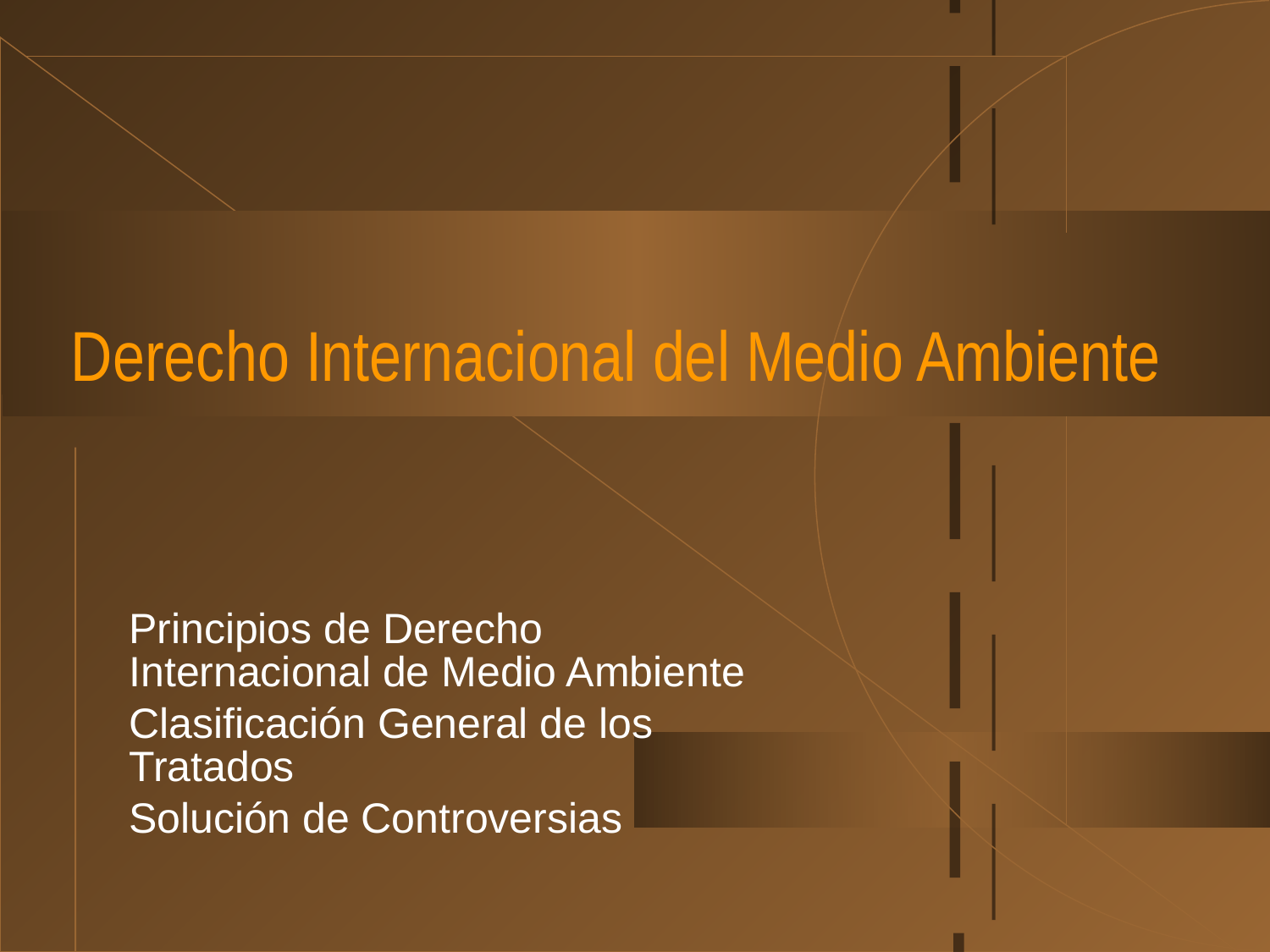

# Derecho Internacional del Medio Ambiente
Principios de Derecho Internacional de Medio Ambiente
Clasificación General de los Tratados
Solución de Controversias